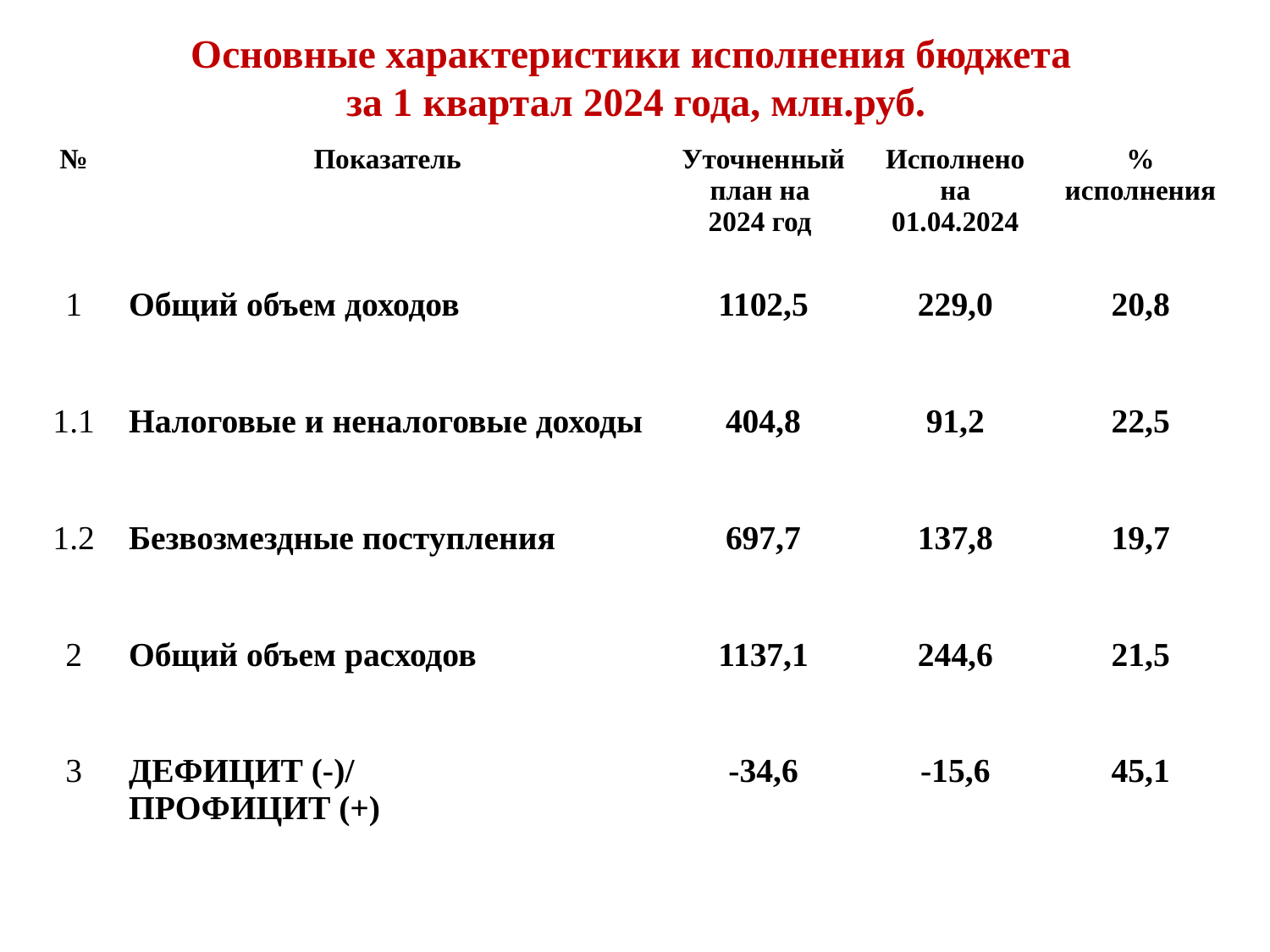

# Основные характеристики исполнения бюджета за 1 квартал 2024 года, млн.руб.
| № | Показатель | Уточненный план на 2024 год | Исполнено на 01.04.2024 | % исполнения |
| --- | --- | --- | --- | --- |
| 1 | Общий объем доходов | 1102,5 | 229,0 | 20,8 |
| 1.1 | Налоговые и неналоговые доходы | 404,8 | 91,2 | 22,5 |
| 1.2 | Безвозмездные поступления | 697,7 | 137,8 | 19,7 |
| 2 | Общий объем расходов | 1137,1 | 244,6 | 21,5 |
| 3 | ДЕФИЦИТ (-)/ ПРОФИЦИТ (+) | -34,6 | -15,6 | 45,1 |